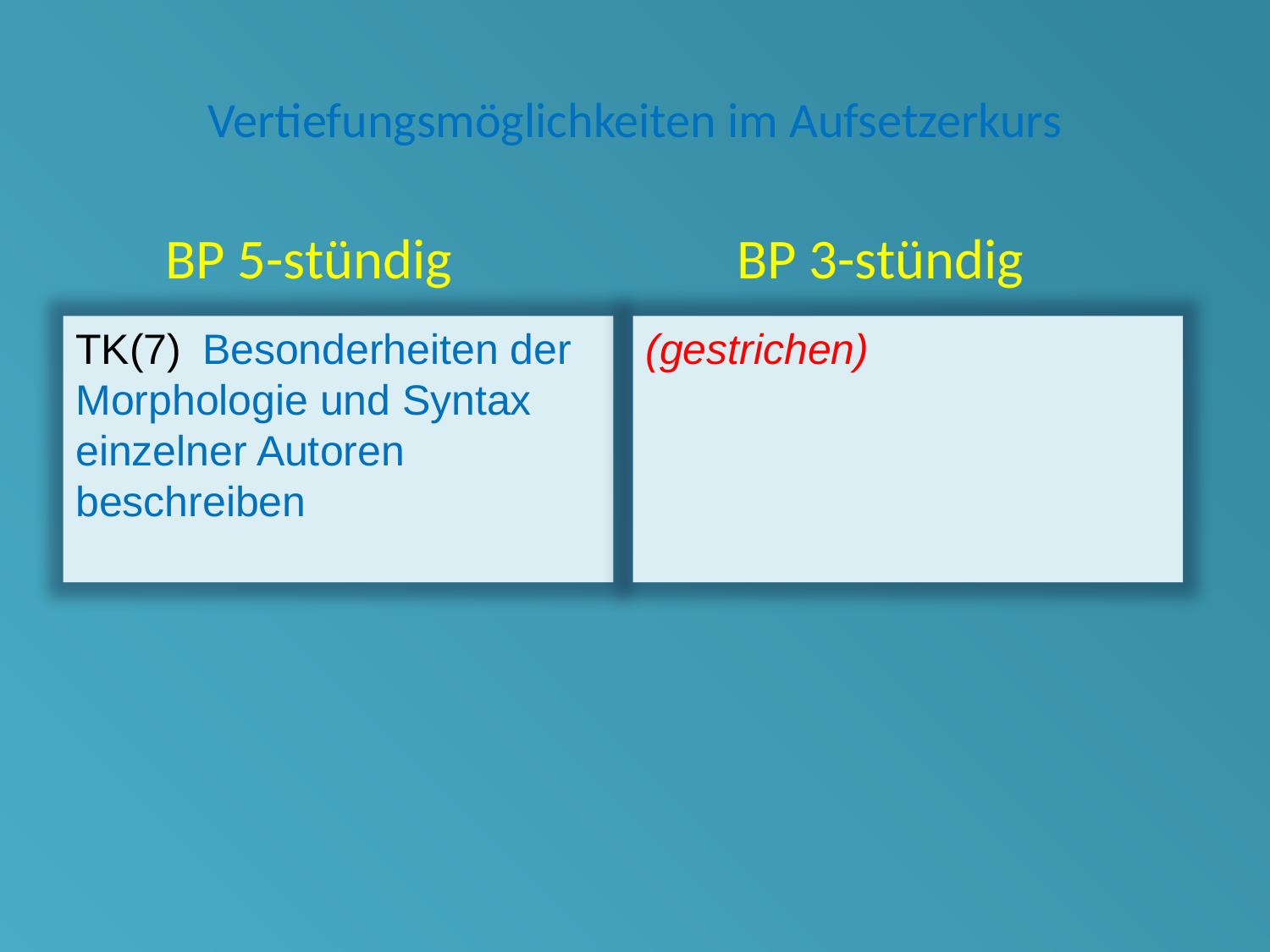

# Vertiefungsmöglichkeiten im Aufsetzerkurs
       BP 5-stündig			  BP 3-stündig
(gestrichen)

TK(7)	Besonderheiten der Morphologie und Syntax einzelner Autoren beschreiben